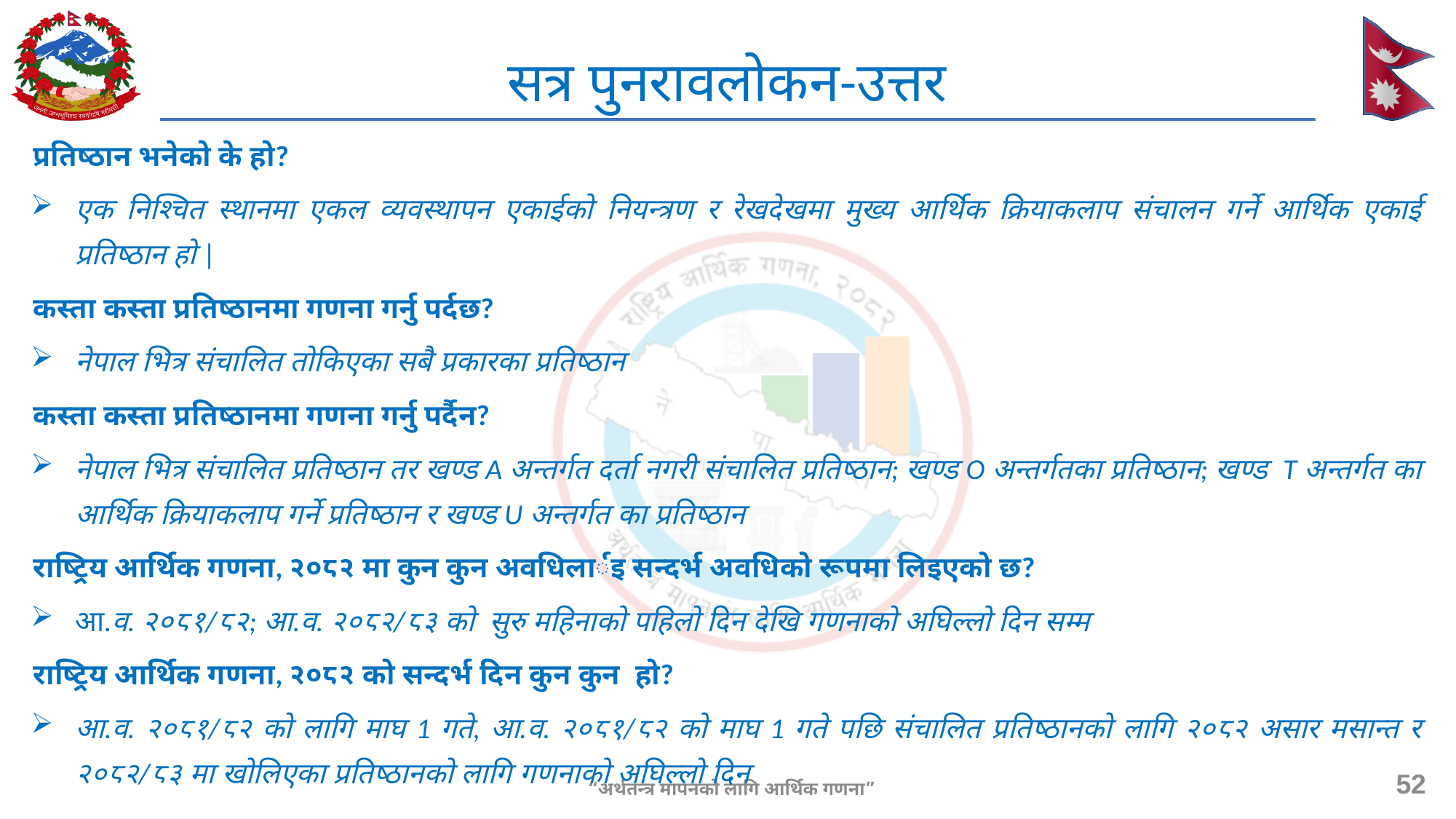

# सत्र पुनरावलोकन-उत्तर
प्रतिष्ठान भनेको के हो?
एक निश्चित स्थानमा एकल व्यवस्थापन एकाईको नियन्त्रण र रेखदेखमा मुख्य आर्थिक क्रियाकलाप संचालन गर्ने आर्थिक एकाई प्रतिष्ठान हो |
कस्ता कस्ता प्रतिष्ठानमा गणना गर्नु पर्दछ?
नेपाल भित्र संचालित तोकिएका सबै प्रकारका प्रतिष्ठान
कस्ता कस्ता प्रतिष्ठानमा गणना गर्नु पर्दैन?
नेपाल भित्र संचालित प्रतिष्ठान तर खण्ड A अन्तर्गत दर्ता नगरी संचालित प्रतिष्ठान; खण्ड O अन्तर्गतका प्रतिष्ठान; खण्ड  T अन्तर्गत का आर्थिक क्रियाकलाप गर्ने प्रतिष्ठान र खण्ड U अन्तर्गत का प्रतिष्ठान
राष्ट्रिय आर्थिक गणना, २०८२ मा कुन कुन अवधिलार्इ सन्दर्भ अवधिको रूपमा लिइएको छ?
आ.व. २०८१/८२; आ.व. २०८२/८३ को  सुरु महिनाको पहिलो दिन देखि गणनाको अघिल्लो दिन सम्म
राष्ट्रिय आर्थिक गणना, २०८२ को सन्दर्भ दिन कुन कुन  हो?
आ.व. २०८१/८२ को लागि माघ 1 गते, आ.व. २०८१/८२ को माघ 1 गते पछि संचालित प्रतिष्ठानको लागि २०८२ असार मसान्त र २०८२/८३ मा खोलिएका प्रतिष्ठानको लागि गणनाको अघिल्लो दिन

52
“अर्थतन्त्र मापनको लागि आर्थिक गणना”